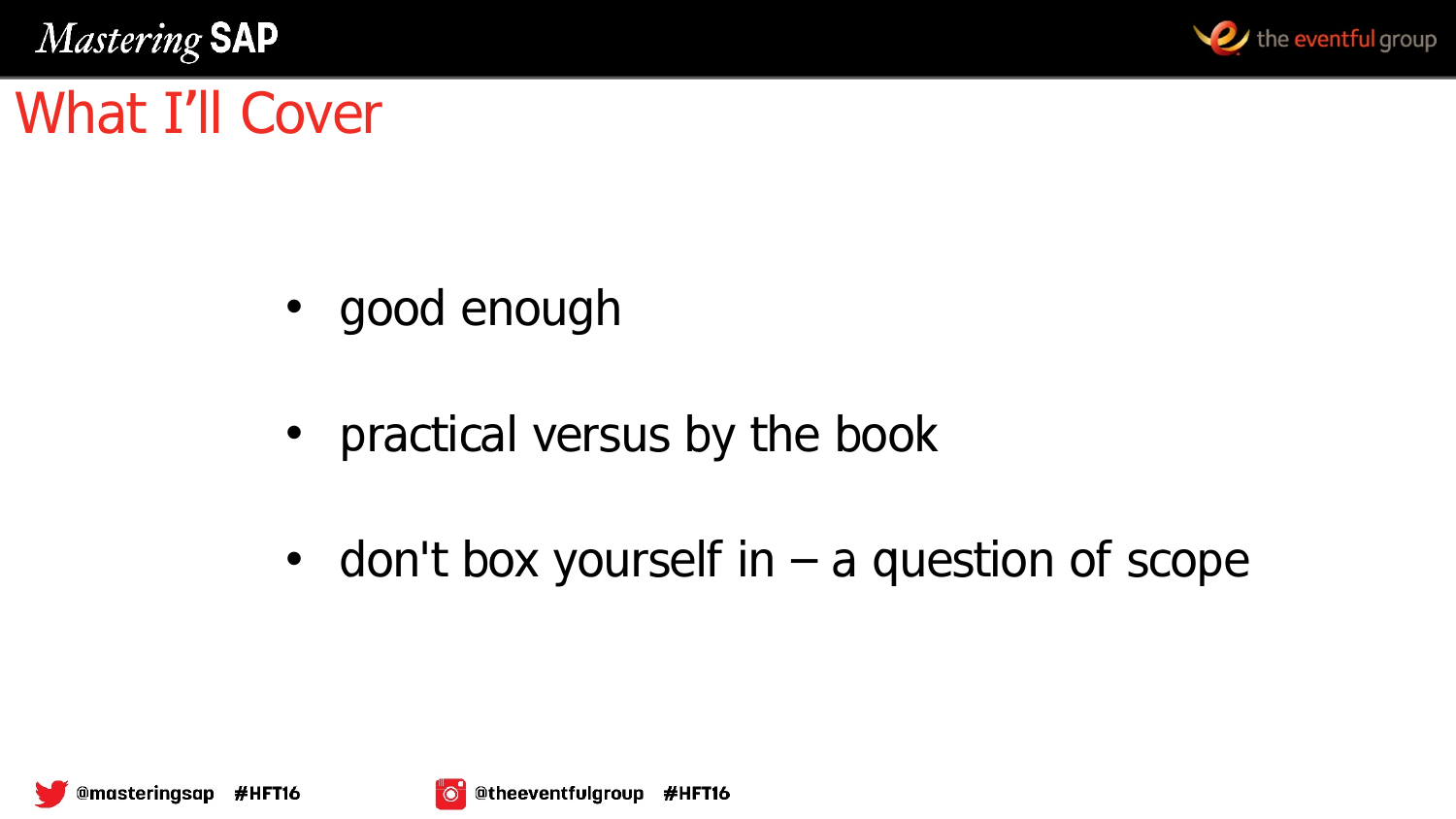

# What I’ll Cover
good enough
practical versus by the book
don't box yourself in – a question of scope